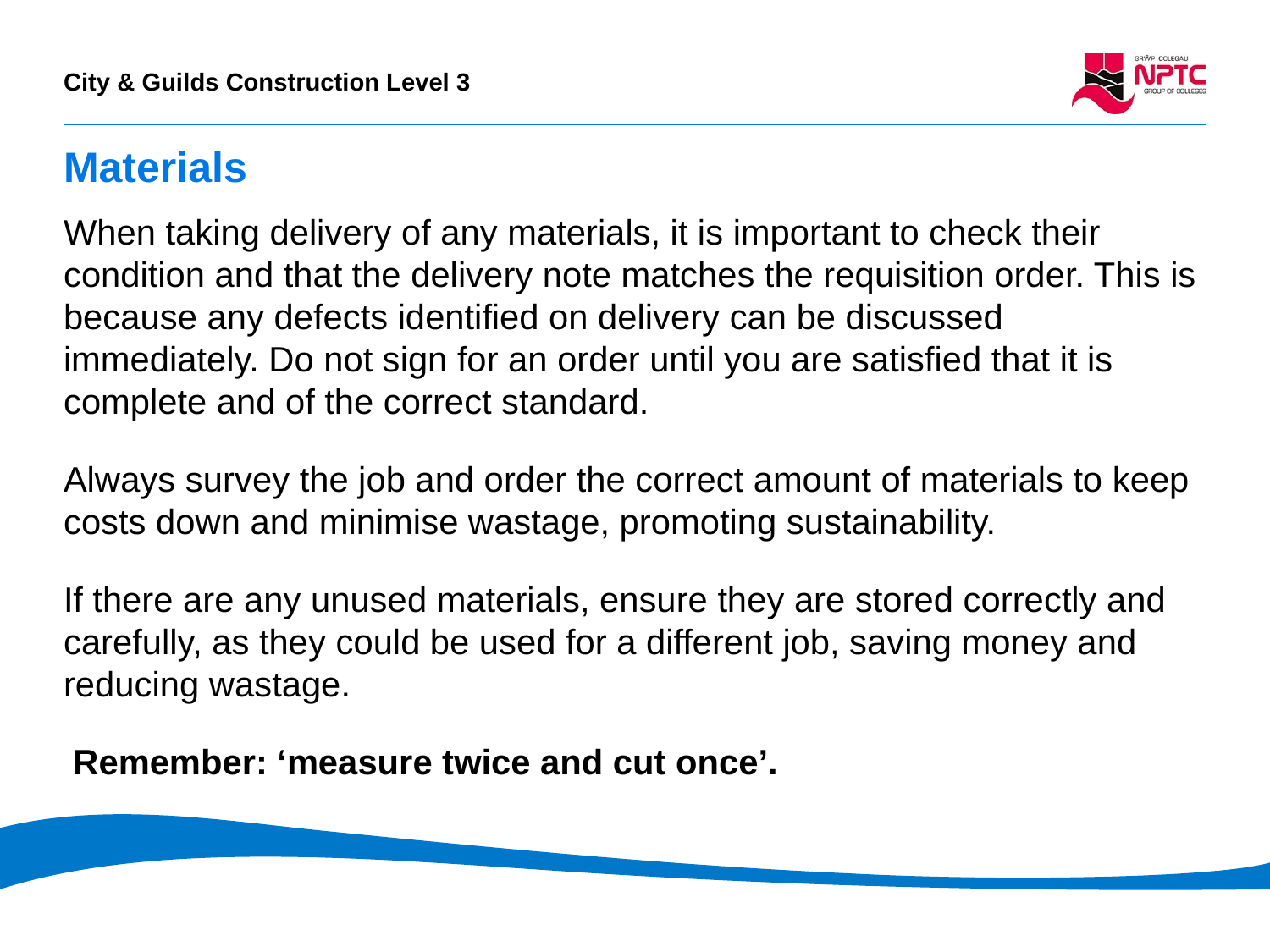

# Materials
When taking delivery of any materials, it is important to check their condition and that the delivery note matches the requisition order. This is because any defects identified on delivery can be discussed immediately. Do not sign for an order until you are satisfied that it is complete and of the correct standard.
Always survey the job and order the correct amount of materials to keep costs down and minimise wastage, promoting sustainability.
If there are any unused materials, ensure they are stored correctly and carefully, as they could be used for a different job, saving money and reducing wastage.
 Remember: ‘measure twice and cut once’.